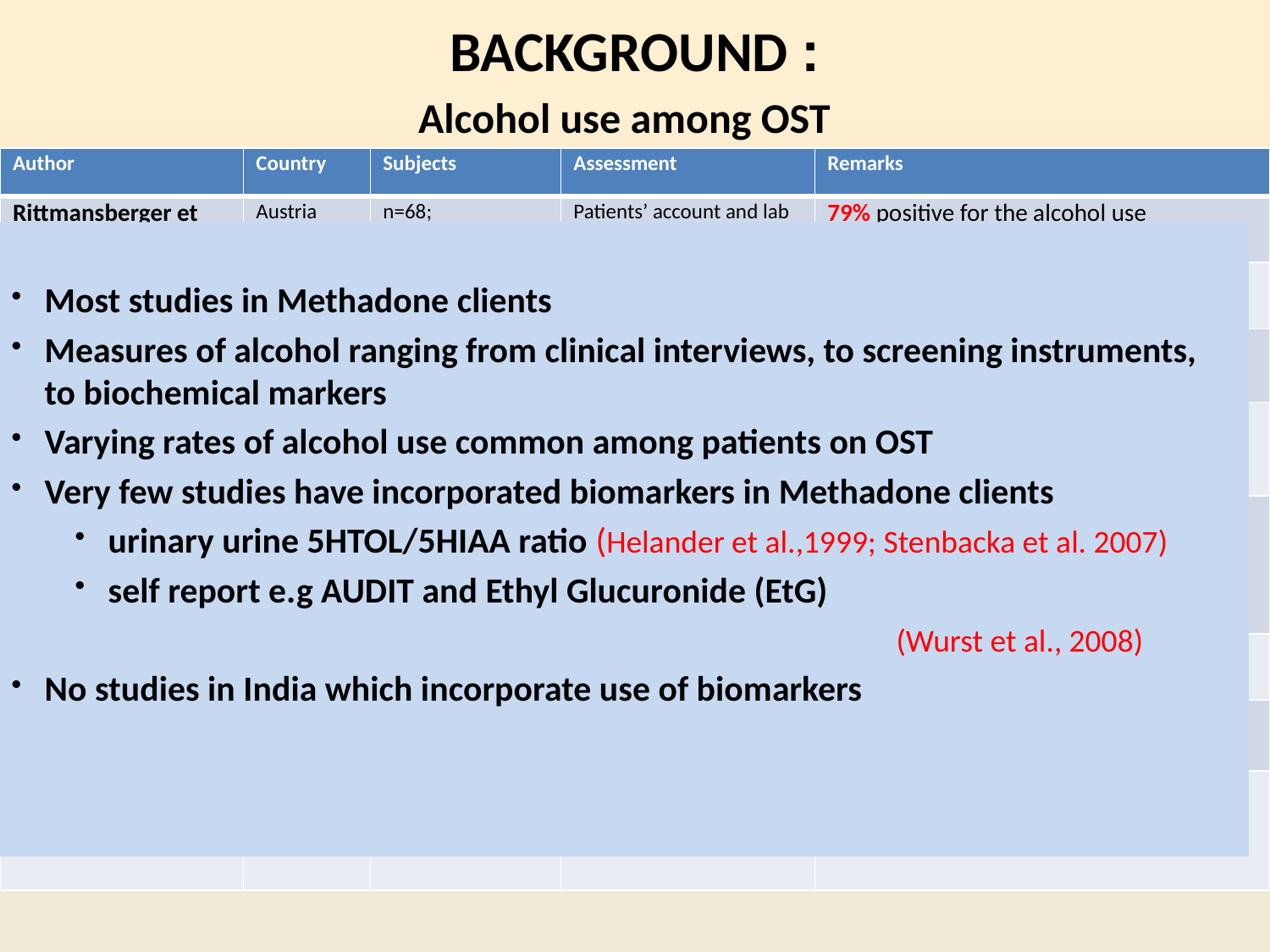

BACKGROUND :
Alcohol use among OST
| Author | Country | Subjects | Assessment | Remarks |
| --- | --- | --- | --- | --- |
| Rittmansberger et al., 2000 | Austria | n=68; on MMT | Patients’ account and lab parameter | 79% positive for the alcohol use parameters |
| Hillebrand et al., 2001 | London | n= 66; on MMT | DSM-IV criteria | 54% dependent. |
| Dobler et al., 2005 | Switzerland | n=103; on MMT | Standardized interview | 33% patients continued using alcohol throughout MMT |
| Savanth et al., 2013 | USA | N=237 OnBupre/nalox | Structured Clinical Interview for DSM IV Axis I Disorders (SCID-I) | 16% either abusing or dependent on alcohol |
| Islam et al., 2013 | Sydney | N=264 OST clients | AUDIT | 41 % “AUDIT positive” (score ≥8) Only ½ believed that they have a problem with alcohol, only 1/3rd discussed their problem with OST staff |
| Ryder et al., 2009 | Ireland | N=196 On MMT | AUDIT | 68(35%)AUDIT positive 27 (14%) Dependent. |
| Rengade et al., 2009 | France | n = 152 on MMT | AUDIT | 28% In high-risk group |
| Anglin et al., 2009 | USA | n= 375 On MMT | Clinical interview | Alcohol use during MMT reflects a lifetime pattern of increased alcohol use following any decline in heroin intake. |

Most studies in Methadone clients
Measures of alcohol ranging from clinical interviews, to screening instruments, to biochemical markers
Varying rates of alcohol use common among patients on OST
Very few studies have incorporated biomarkers in Methadone clients
urinary urine 5HTOL/5HIAA ratio (Helander et al.,1999; Stenbacka et al. 2007)
self report e.g AUDIT and Ethyl Glucuronide (EtG)
                                                                                                      (Wurst et al., 2008)
No studies in India which incorporate use of biomarkers